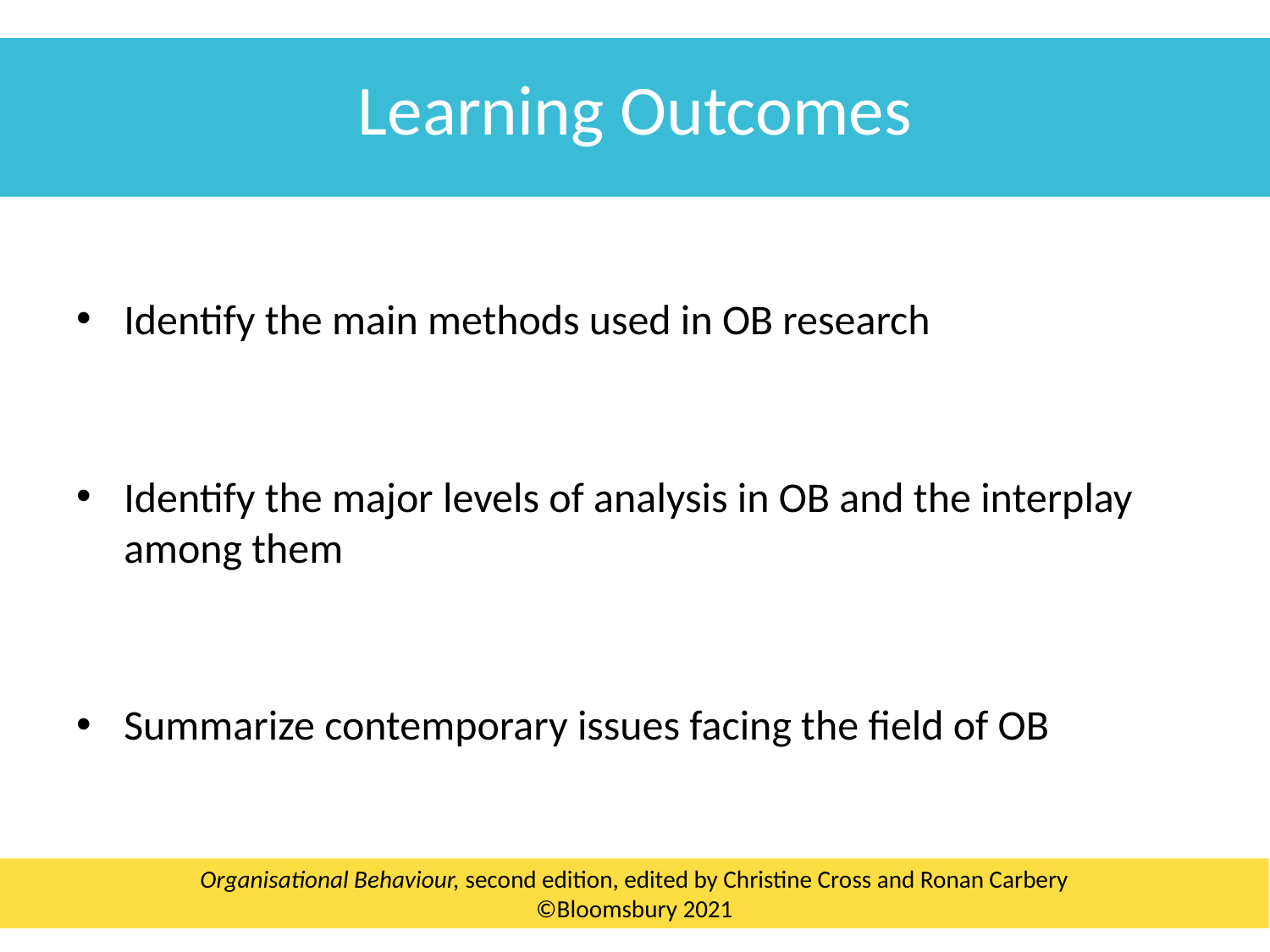

Learning Outcomes

Identify the main methods used in OB research

Identify the major levels of analysis in OB and the interplay among them

Summarize contemporary issues facing the field of OB